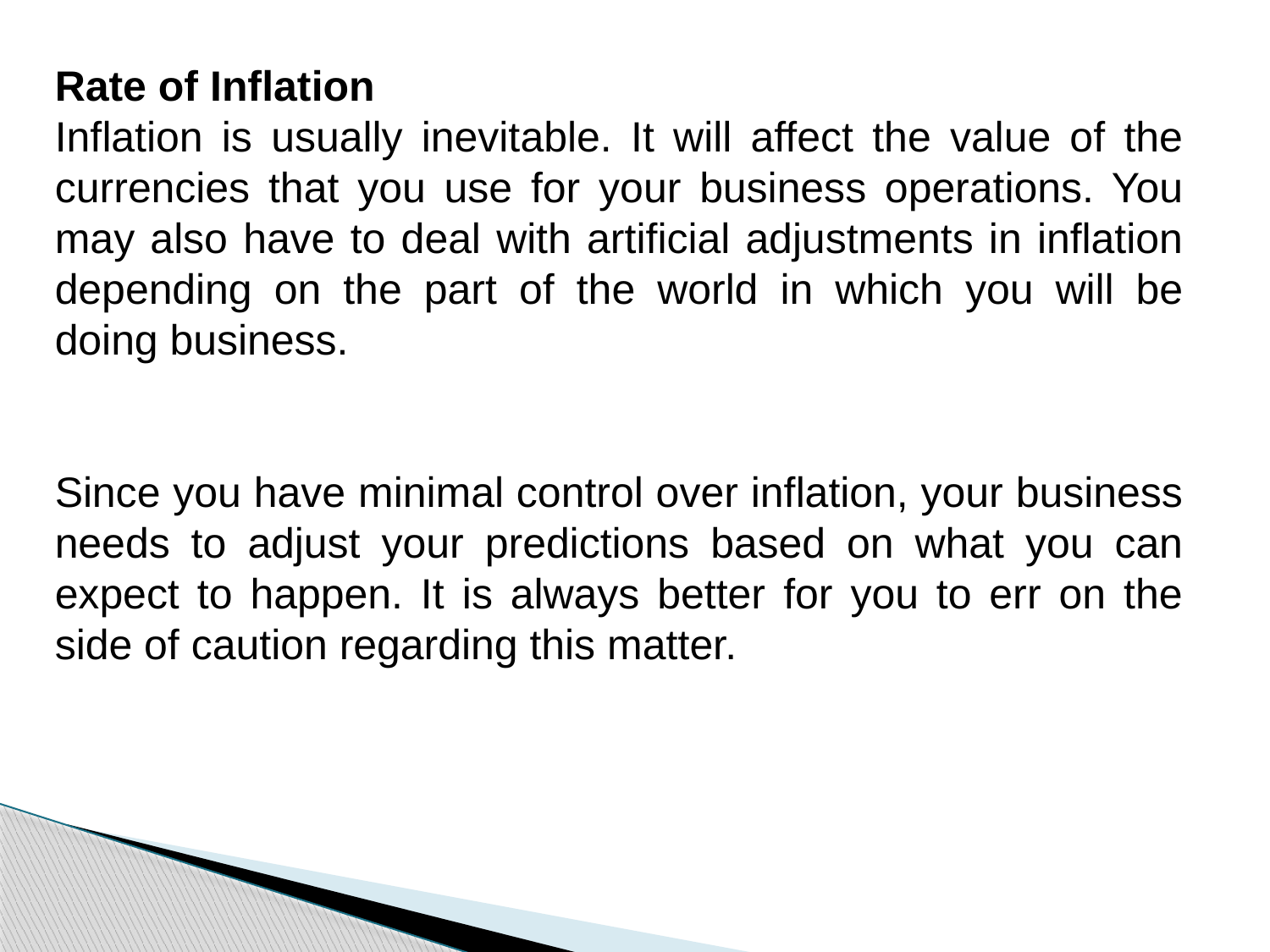

Rate of Inflation
Inflation is usually inevitable. It will affect the value of the currencies that you use for your business operations. You may also have to deal with artificial adjustments in inflation depending on the part of the world in which you will be doing business.

Since you have minimal control over inflation, your business needs to adjust your predictions based on what you can expect to happen. It is always better for you to err on the side of caution regarding this matter.